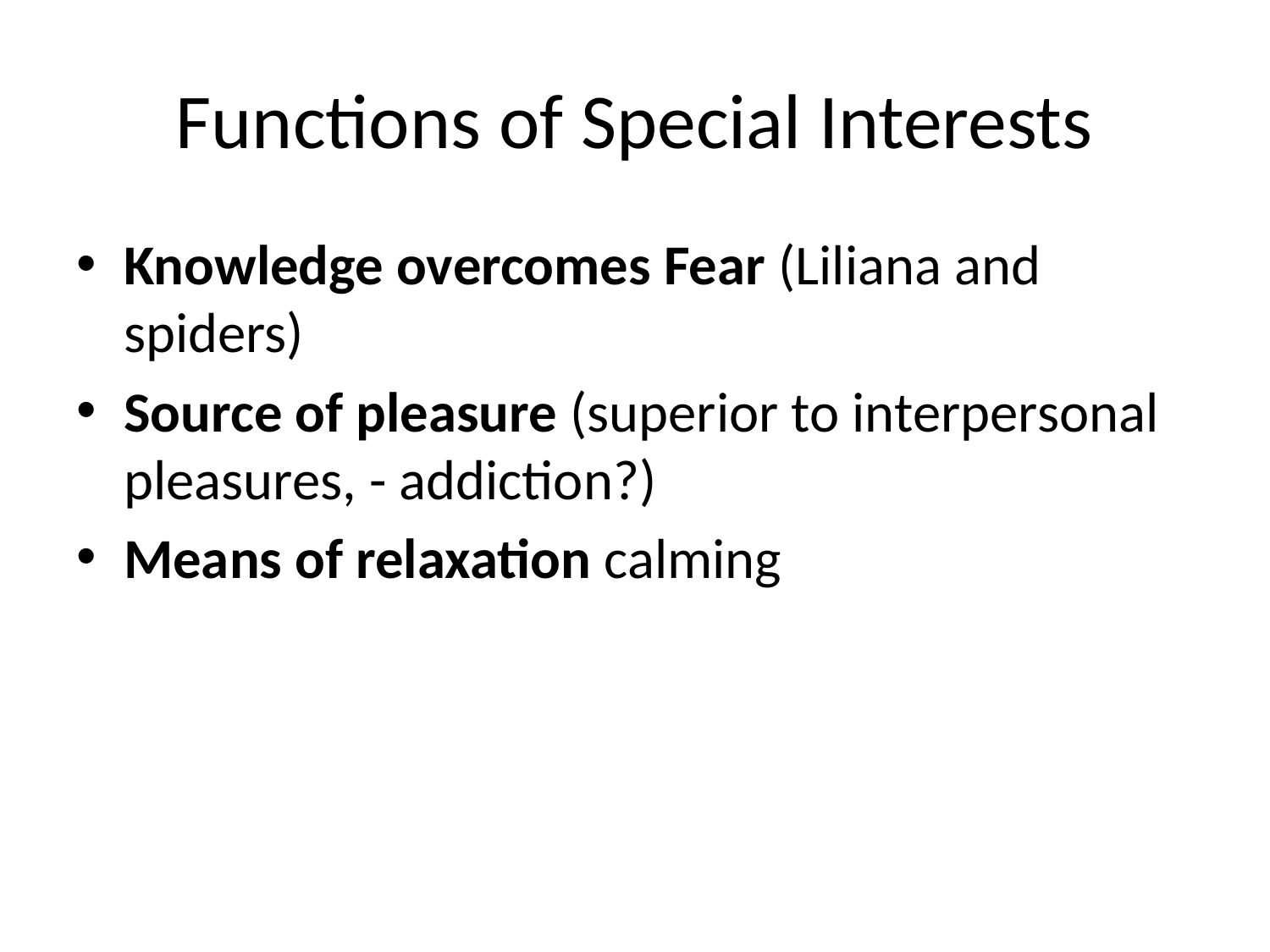

# Functions of Special Interests
Knowledge overcomes Fear (Liliana and spiders)
Source of pleasure (superior to interpersonal pleasures, - addiction?)
Means of relaxation calming